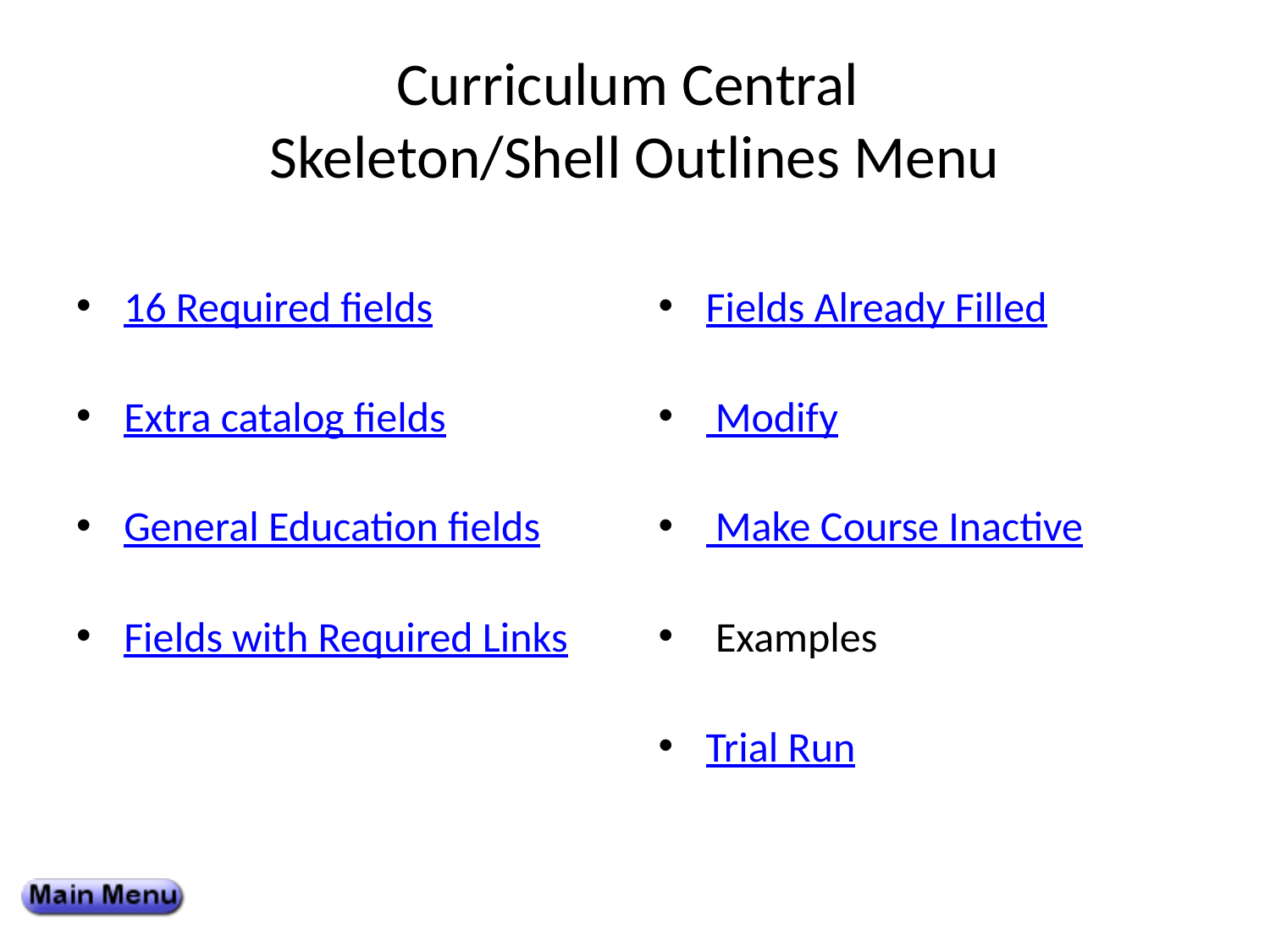

# Curriculum Central Skeleton/Shell Outlines Menu
16 Required fields
Extra catalog fields
General Education fields
Fields with Required Links
Fields Already Filled
 Modify
 Make Course Inactive
 Examples
Trial Run